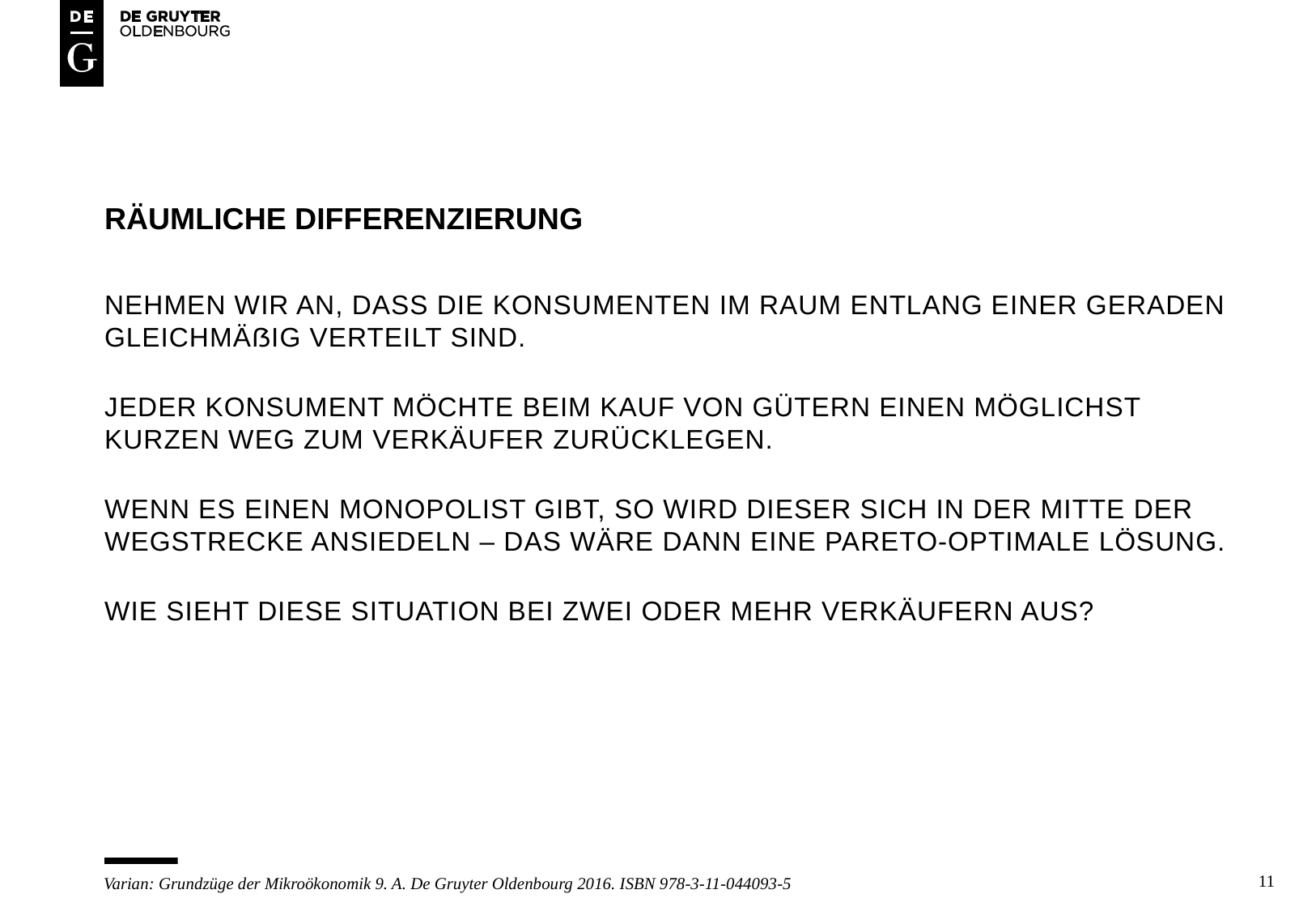

# RÄUMLICHE DIFFERENZIERUNG
NEHMEN WIR AN, DASS DIE KONSUMENTEN IM RAUM ENTLANG EINER GERADEN GLEICHMÄßIG VERTEILT SIND.
JEDER KONSUMENT MÖCHTE BEIM KAUF VON GÜTERN EINEN MÖGLICHST KURZEN WEG ZUM VERKÄUFER ZURÜCKLEGEN.
WENN ES EINEN MONOPOLIST GIBT, SO WIRD DIESER SICH IN DER MITTE DER WEGSTRECKE ANSIEDELN – DAS WÄRE DANN EINE PARETO-OPTIMALE LÖSUNG.
WIE SIEHT DIESE SITUATION BEI ZWEI ODER MEHR VERKÄUFERN AUS?
11
Varian: Grundzüge der Mikroökonomik 9. A. De Gruyter Oldenbourg 2016. ISBN 978-3-11-044093-5